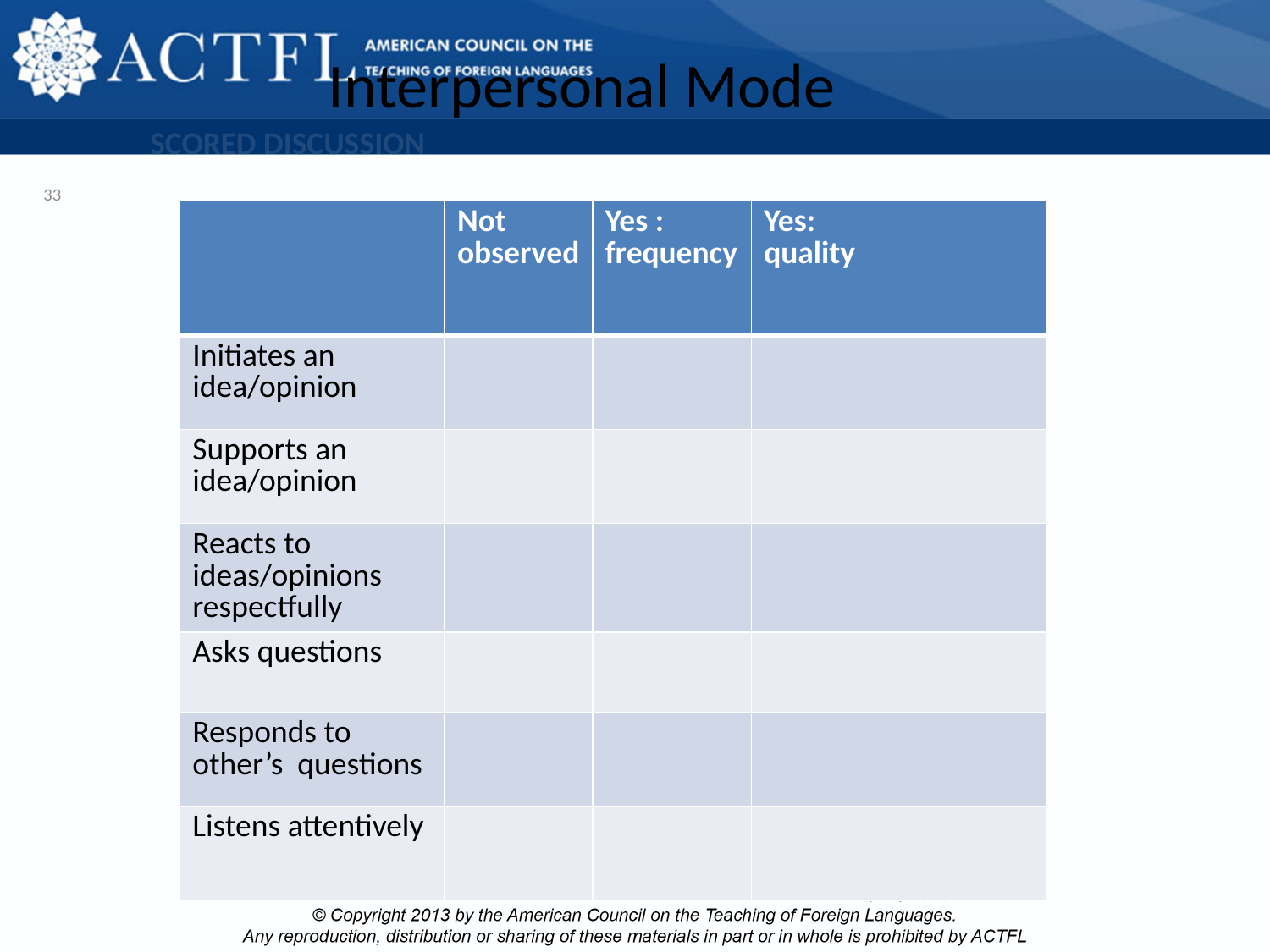

# Interpersonal Mode
SCORED DISCUSSION
33

|  | Not observed | Yes : frequency | Yes: quality |
| --- | --- | --- | --- |
| Initiates an idea/opinion |  |  |  |
| Supports an idea/opinion |  |  |  |
| Reacts to ideas/opinions respectfully |  |  |  |
| Asks questions |  |  |  |
| Responds to other’s questions |  |  |  |
| Listens attentively |  |  |  |
Clementi ACTFL
3/15/2013